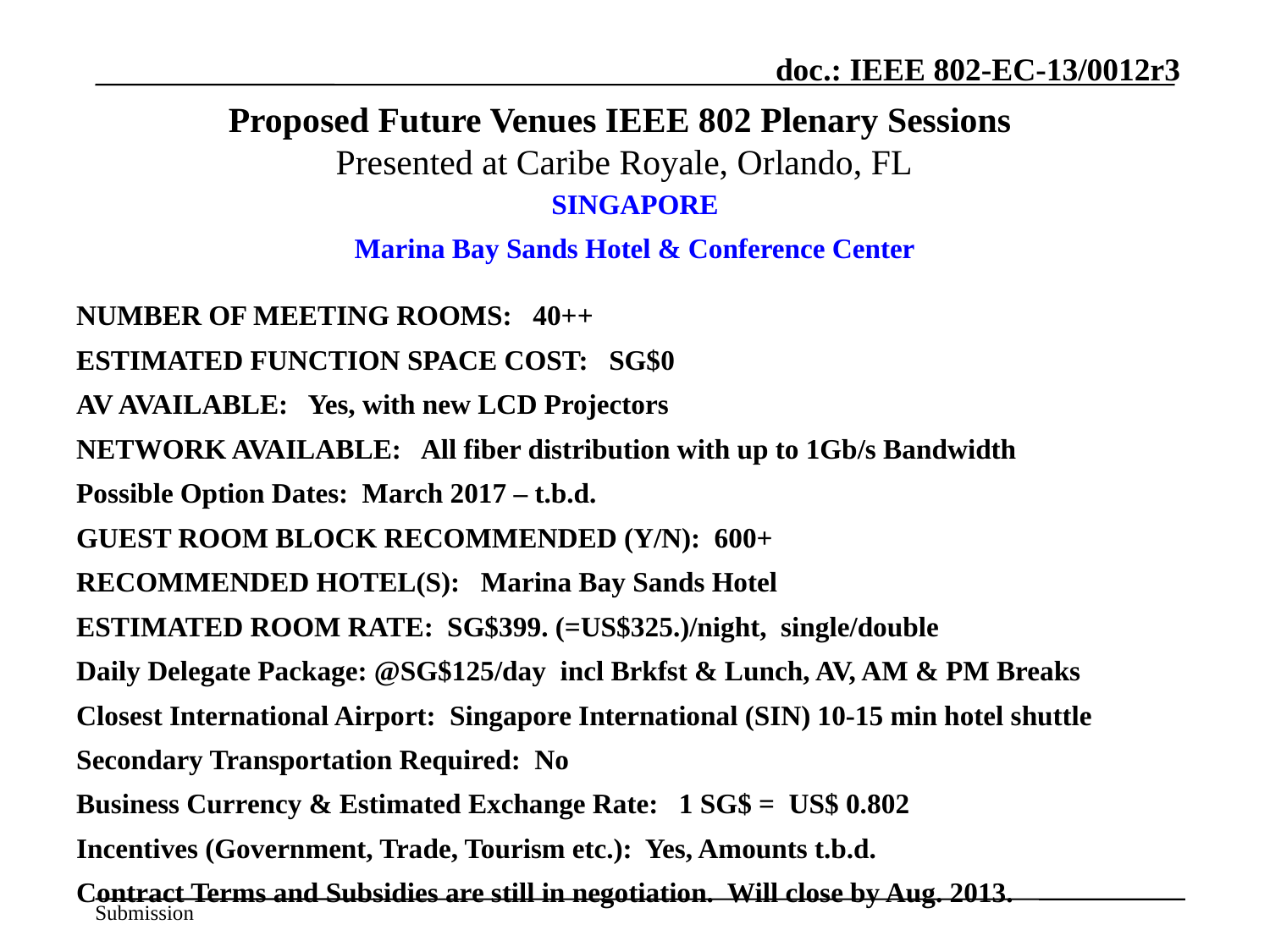

# Proposed Future Venues IEEE 802 Plenary Sessions Presented at Caribe Royale, Orlando, FL
SINGAPORE
Marina Bay Sands Hotel & Conference Center

NUMBER OF MEETING ROOMS:   40++
Estimated Function Space Cost:   SG$0
AV AVAILABLE:   Yes, with new LCD Projectors
NETWORK AVAILABLE:   All fiber distribution with up to 1Gb/s Bandwidth
Possible Option Dates:  March 2017 – t.b.d.
GUEST ROOM BLOCK RECOMMENDED (Y/N):  600+
RECOMMENDED HOTEL(S):   Marina Bay Sands Hotel
ESTIMATED ROOM RATE:  SG$399. (=US$325.)/night,  single/double
Daily Delegate Package: @SG$125/day  incl Brkfst & Lunch, AV, AM & PM Breaks
Closest International Airport:  Singapore International (SIN) 10-15 min hotel shuttle
Secondary Transportation Required:  No
Business Currency & Estimated Exchange Rate:   1 SG$ =  US$ 0.802
Incentives (Government, Trade, Tourism etc.):  Yes, Amounts t.b.d.
Contract Terms and Subsidies are still in negotiation.  Will close by Aug. 2013.